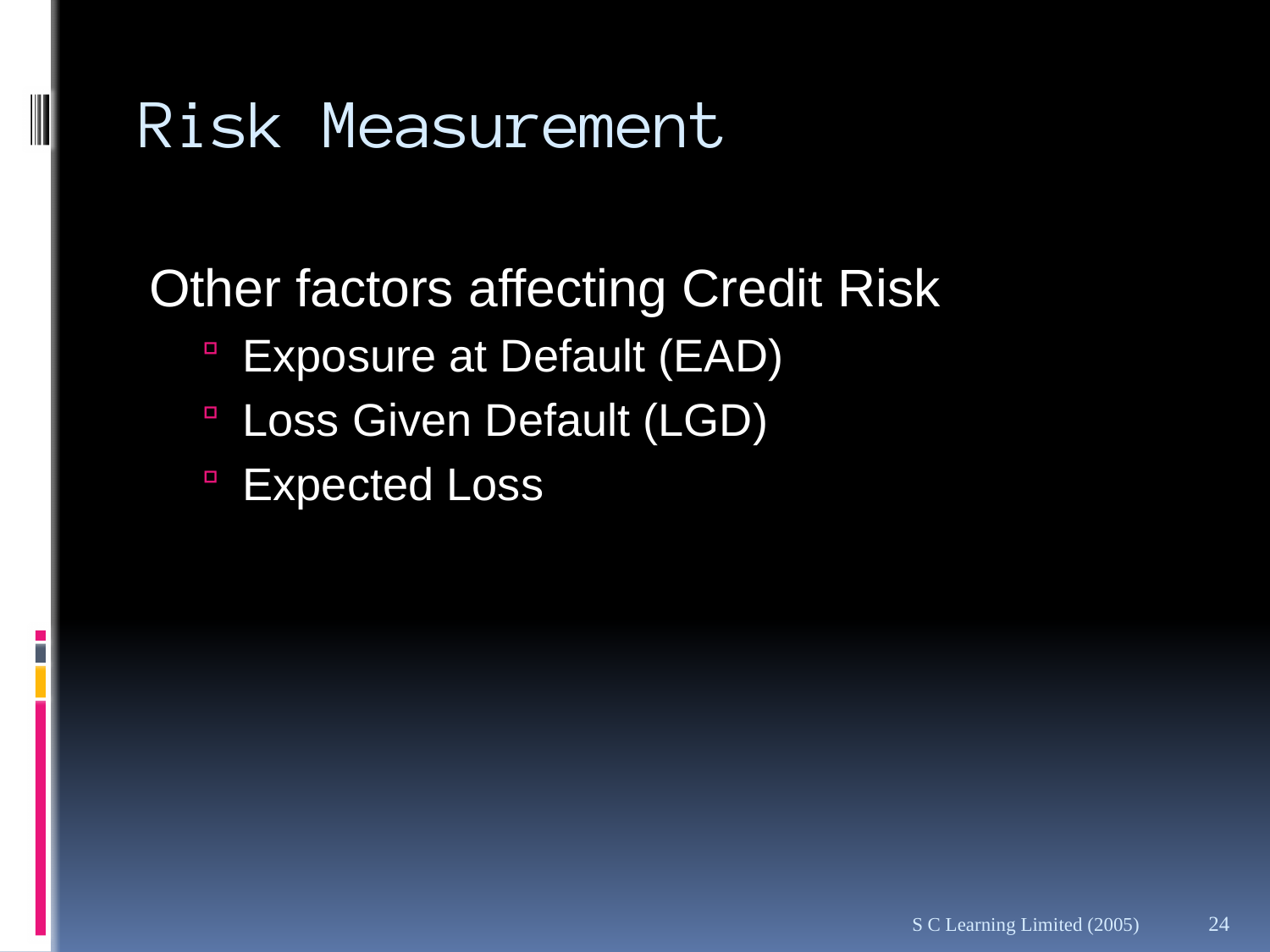

# Risk Measurement
Other factors affecting Credit Risk
Exposure at Default (EAD)
Loss Given Default (LGD)
Expected Loss
S C Learning Limited (2005)
24